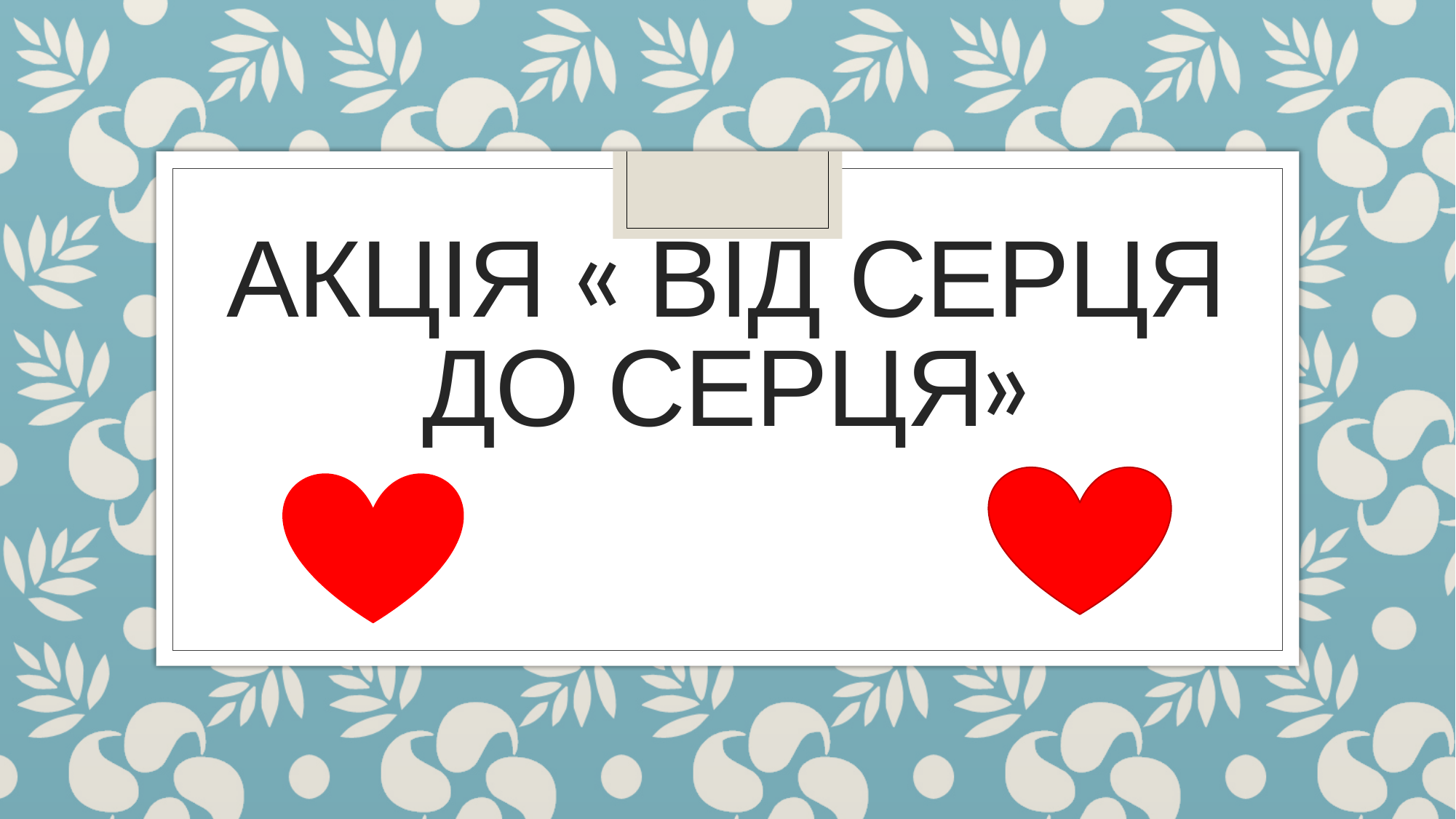

# АКЦІЯ « ВІД СЕРЦЯ ДО СЕРЦЯ»